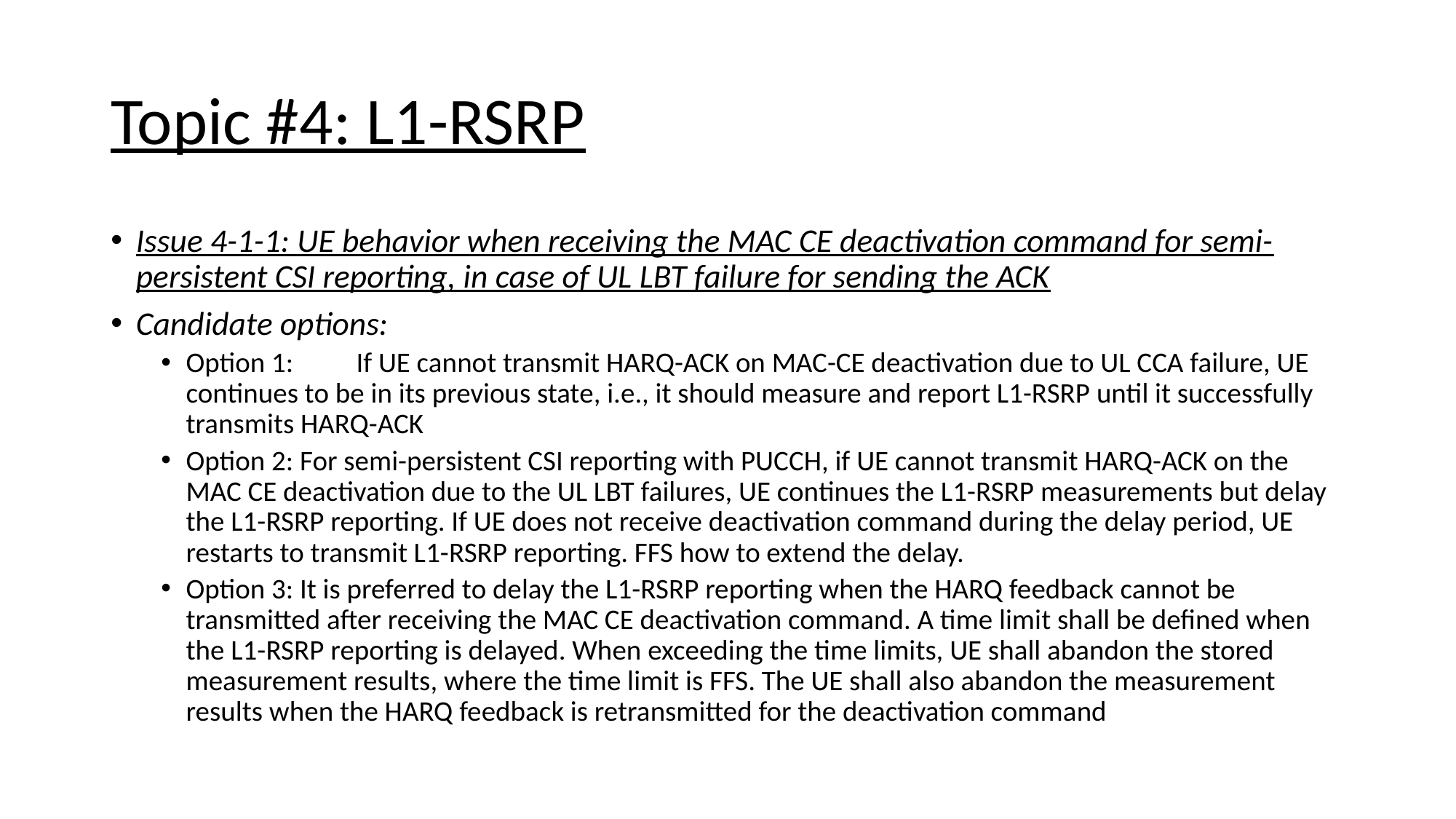

# Topic #4: L1-RSRP
Issue 4-1-1: UE behavior when receiving the MAC CE deactivation command for semi-persistent CSI reporting, in case of UL LBT failure for sending the ACK
Candidate options:
Option 1: 	If UE cannot transmit HARQ-ACK on MAC-CE deactivation due to UL CCA failure, UE continues to be in its previous state, i.e., it should measure and report L1-RSRP until it successfully transmits HARQ-ACK
Option 2: For semi-persistent CSI reporting with PUCCH, if UE cannot transmit HARQ-ACK on the MAC CE deactivation due to the UL LBT failures, UE continues the L1-RSRP measurements but delay the L1-RSRP reporting. If UE does not receive deactivation command during the delay period, UE restarts to transmit L1-RSRP reporting. FFS how to extend the delay.
Option 3: It is preferred to delay the L1-RSRP reporting when the HARQ feedback cannot be transmitted after receiving the MAC CE deactivation command. A time limit shall be defined when the L1-RSRP reporting is delayed. When exceeding the time limits, UE shall abandon the stored measurement results, where the time limit is FFS. The UE shall also abandon the measurement results when the HARQ feedback is retransmitted for the deactivation command